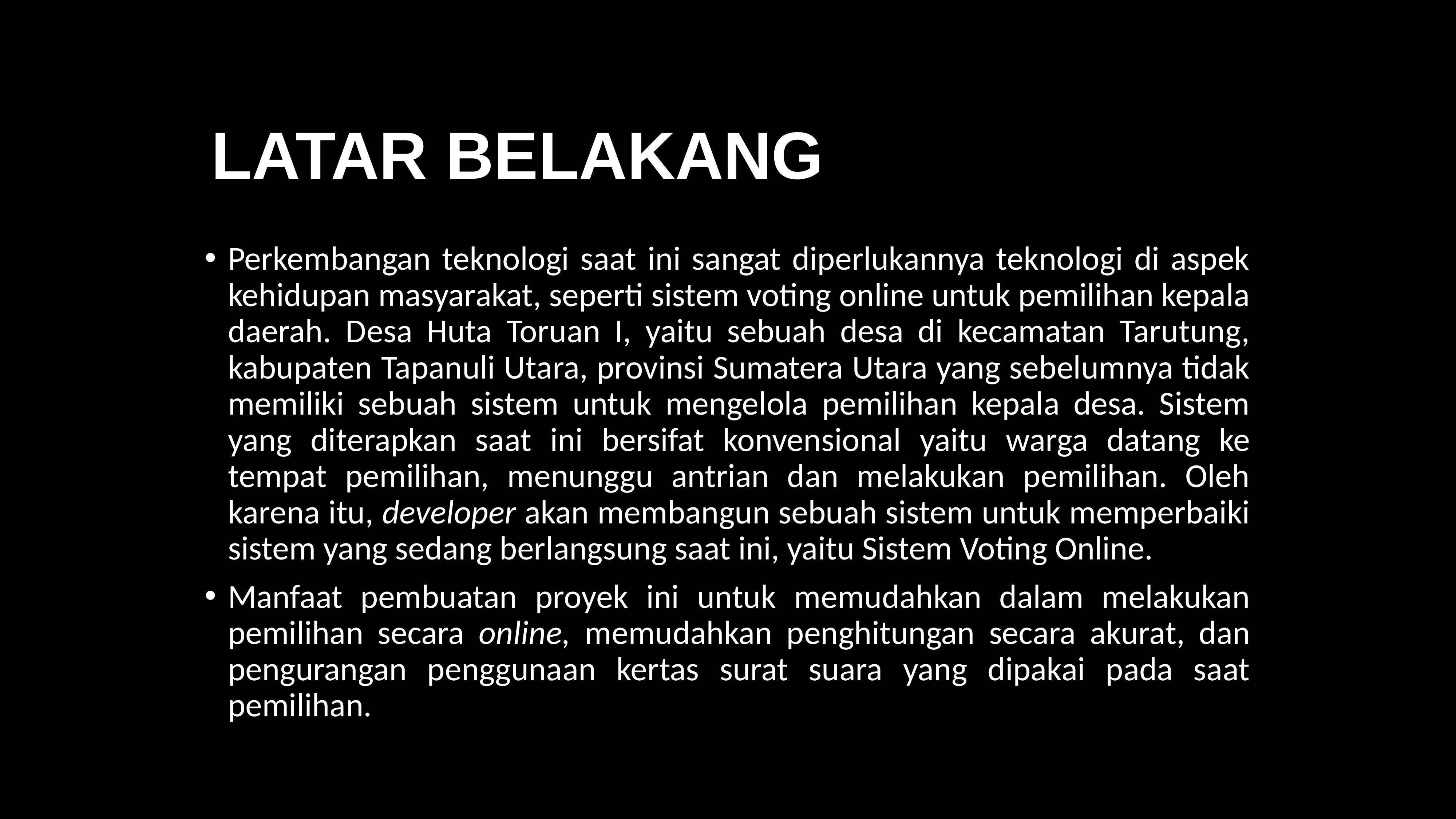

# LATAR BELAKANG
Perkembangan teknologi saat ini sangat diperlukannya teknologi di aspek kehidupan masyarakat, seperti sistem voting online untuk pemilihan kepala daerah. Desa Huta Toruan I, yaitu sebuah desa di kecamatan Tarutung, kabupaten Tapanuli Utara, provinsi Sumatera Utara yang sebelumnya tidak memiliki sebuah sistem untuk mengelola pemilihan kepala desa. Sistem yang diterapkan saat ini bersifat konvensional yaitu warga datang ke tempat pemilihan, menunggu antrian dan melakukan pemilihan. Oleh karena itu, developer akan membangun sebuah sistem untuk memperbaiki sistem yang sedang berlangsung saat ini, yaitu Sistem Voting Online.
Manfaat pembuatan proyek ini untuk memudahkan dalam melakukan pemilihan secara online, memudahkan penghitungan secara akurat, dan pengurangan penggunaan kertas surat suara yang dipakai pada saat pemilihan.